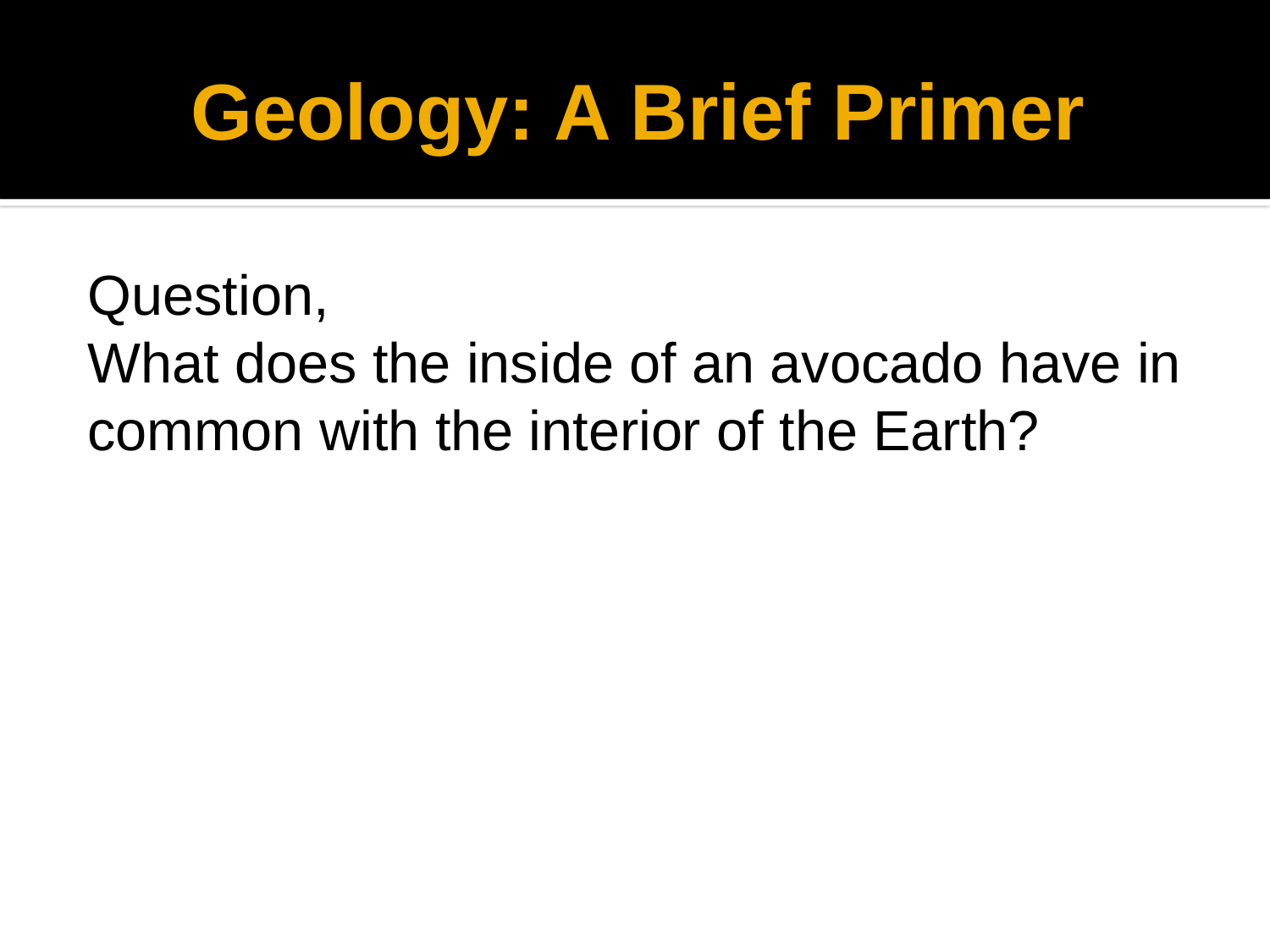

# Geology: A Brief Primer
Question,
What does the inside of an avocado have in common with the interior of the Earth?